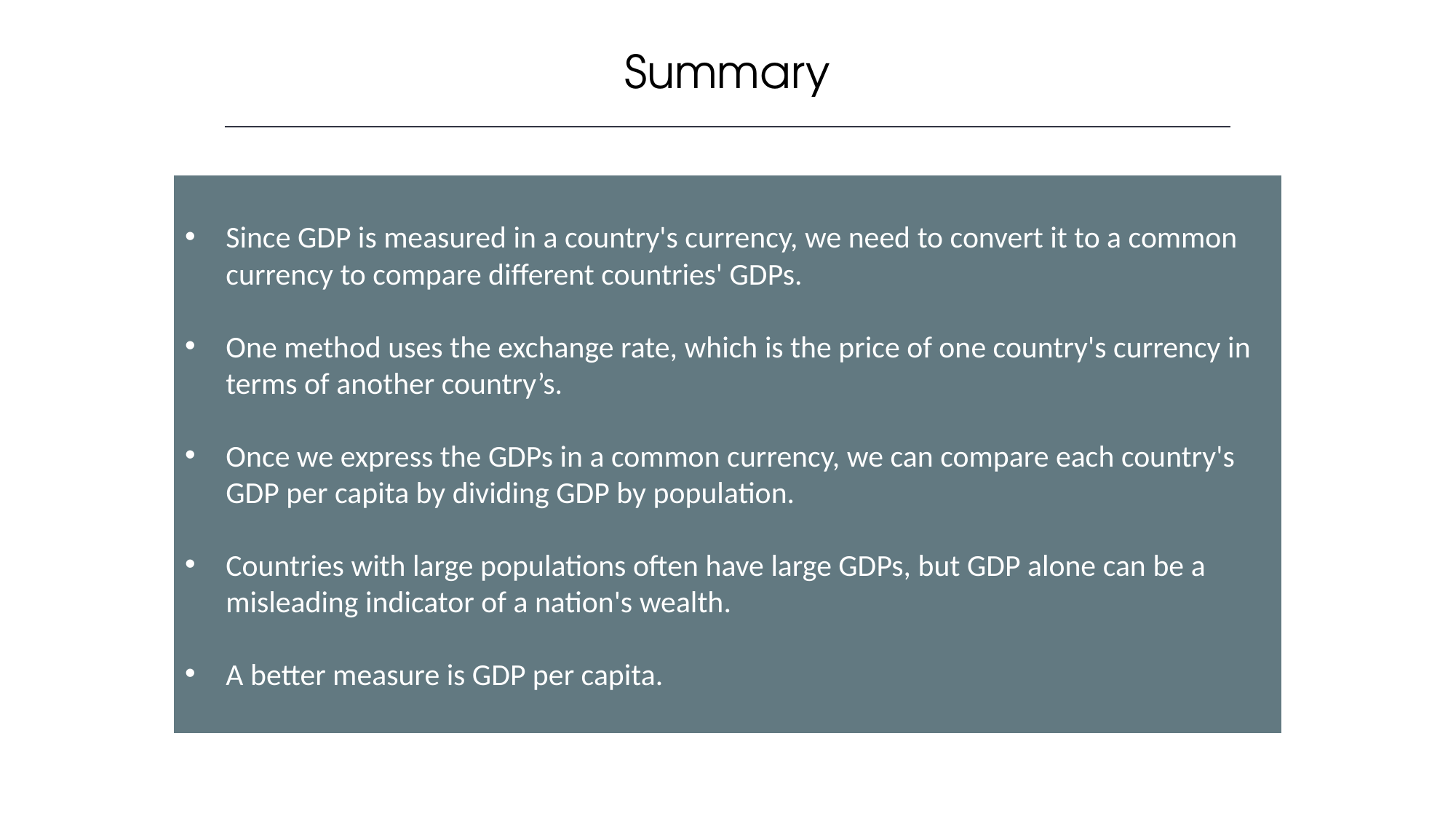

Summary

Since GDP is measured in a country's currency, we need to convert it to a common currency to compare different countries' GDPs.

One method uses the exchange rate, which is the price of one country's currency in terms of another country’s.

Once we express the GDPs in a common currency, we can compare each country's GDP per capita by dividing GDP by population.

Countries with large populations often have large GDPs, but GDP alone can be a misleading indicator of a nation's wealth.

A better measure is GDP per capita.